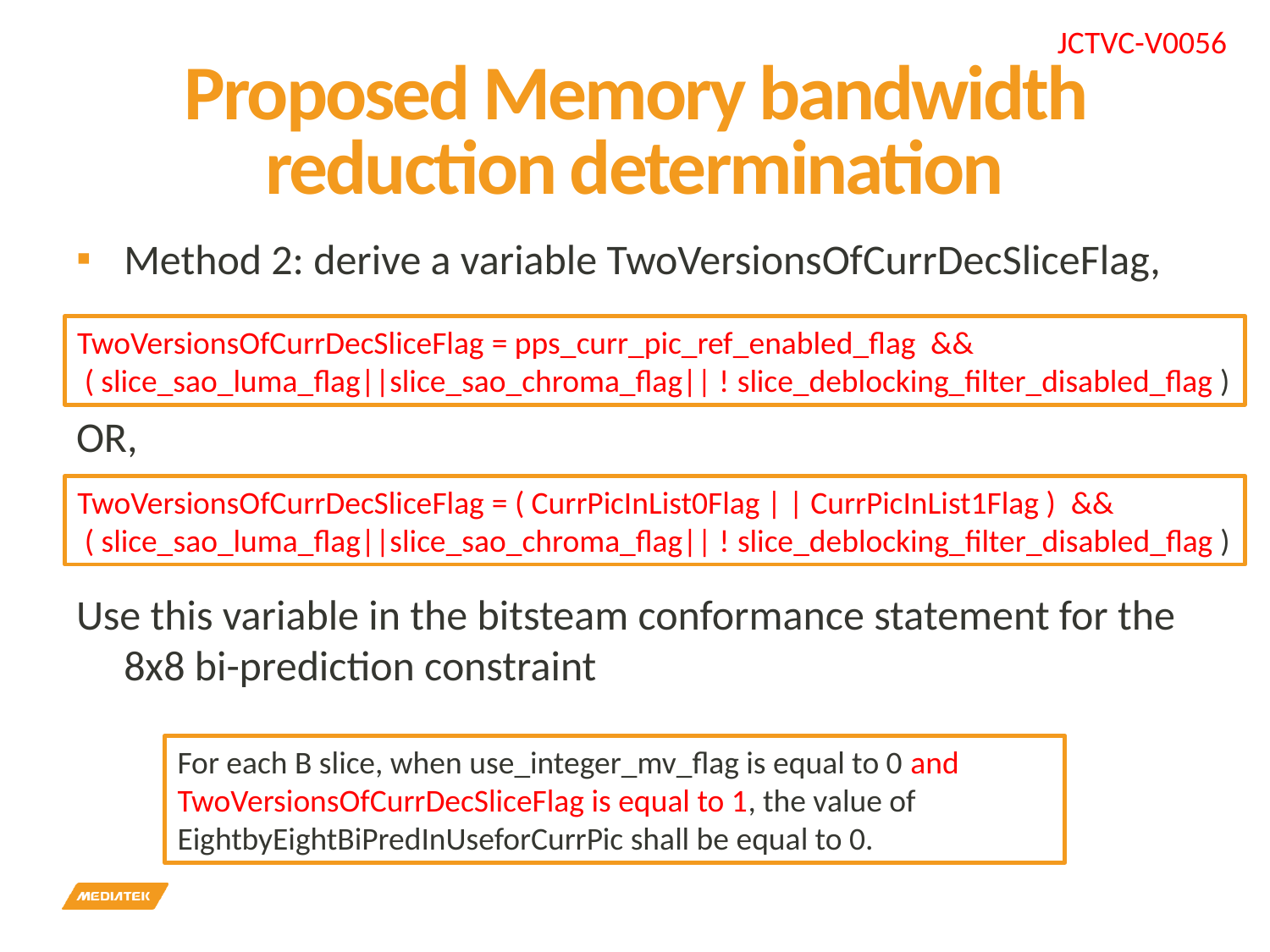

# Proposed Memory bandwidth reduction determination
Method 2: derive a variable TwoVersionsOfCurrDecSliceFlag,

OR,

Use this variable in the bitsteam conformance statement for the 8x8 bi-prediction constraint

TwoVersionsOfCurrDecSliceFlag = pps_curr_pic_ref_enabled_flag  &&
 ( slice_sao_luma_flag||slice_sao_chroma_flag|| ! slice_deblocking_filter_disabled_flag )
TwoVersionsOfCurrDecSliceFlag = ( CurrPicInList0Flag | | CurrPicInList1Flag )  &&
 ( slice_sao_luma_flag||slice_sao_chroma_flag|| ! slice_deblocking_filter_disabled_flag )
For each B slice, when use_integer_mv_flag is equal to 0 and TwoVersionsOfCurrDecSliceFlag is equal to 1, the value of EightbyEightBiPredInUseforCurrPic shall be equal to 0.